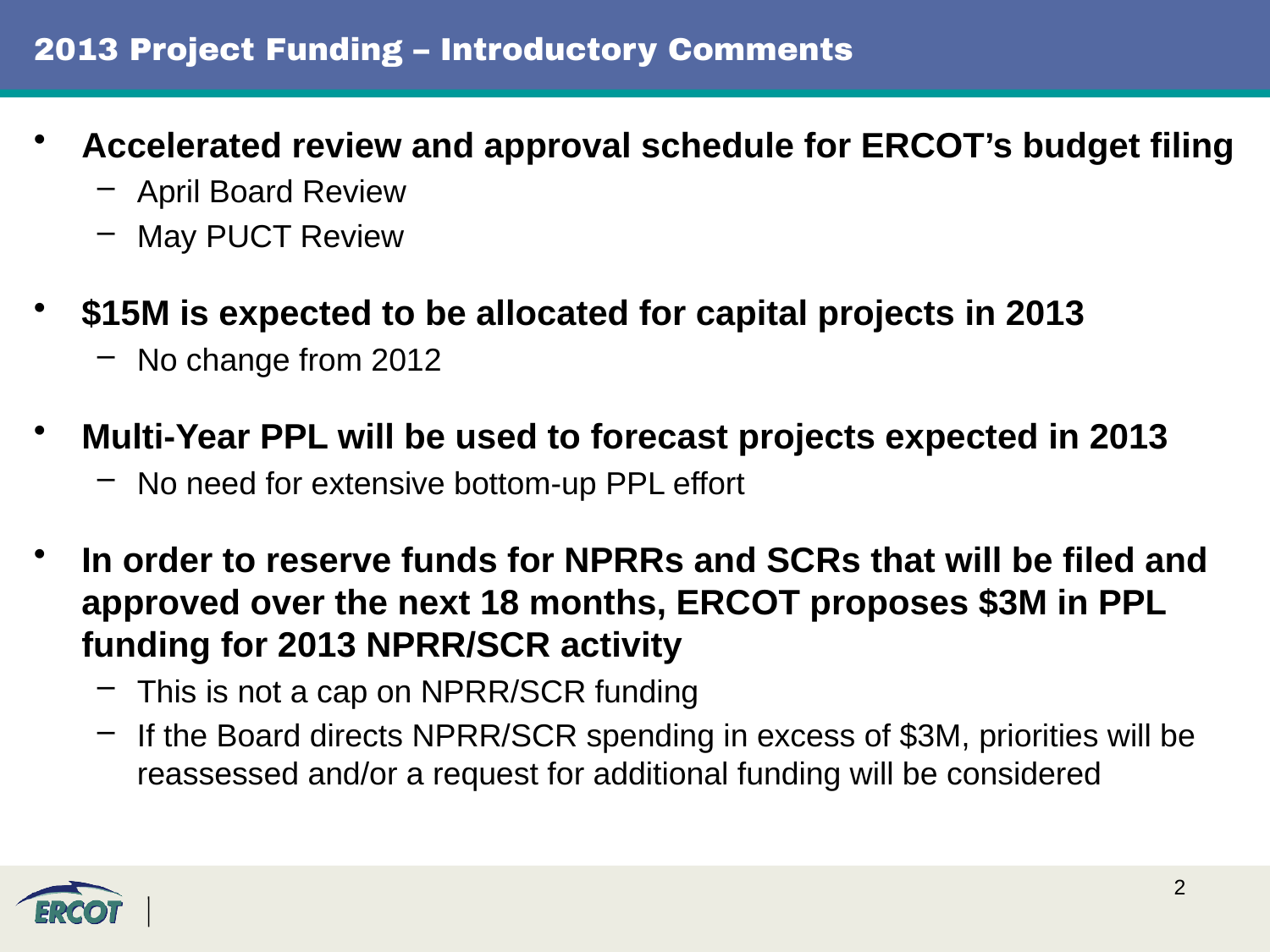

# 2013 Project Funding – Introductory Comments
Accelerated review and approval schedule for ERCOT’s budget filing
April Board Review
May PUCT Review

$15M is expected to be allocated for capital projects in 2013
No change from 2012

Multi-Year PPL will be used to forecast projects expected in 2013
No need for extensive bottom-up PPL effort

In order to reserve funds for NPRRs and SCRs that will be filed and approved over the next 18 months, ERCOT proposes $3M in PPL funding for 2013 NPRR/SCR activity
This is not a cap on NPRR/SCR funding
If the Board directs NPRR/SCR spending in excess of $3M, priorities will be reassessed and/or a request for additional funding will be considered